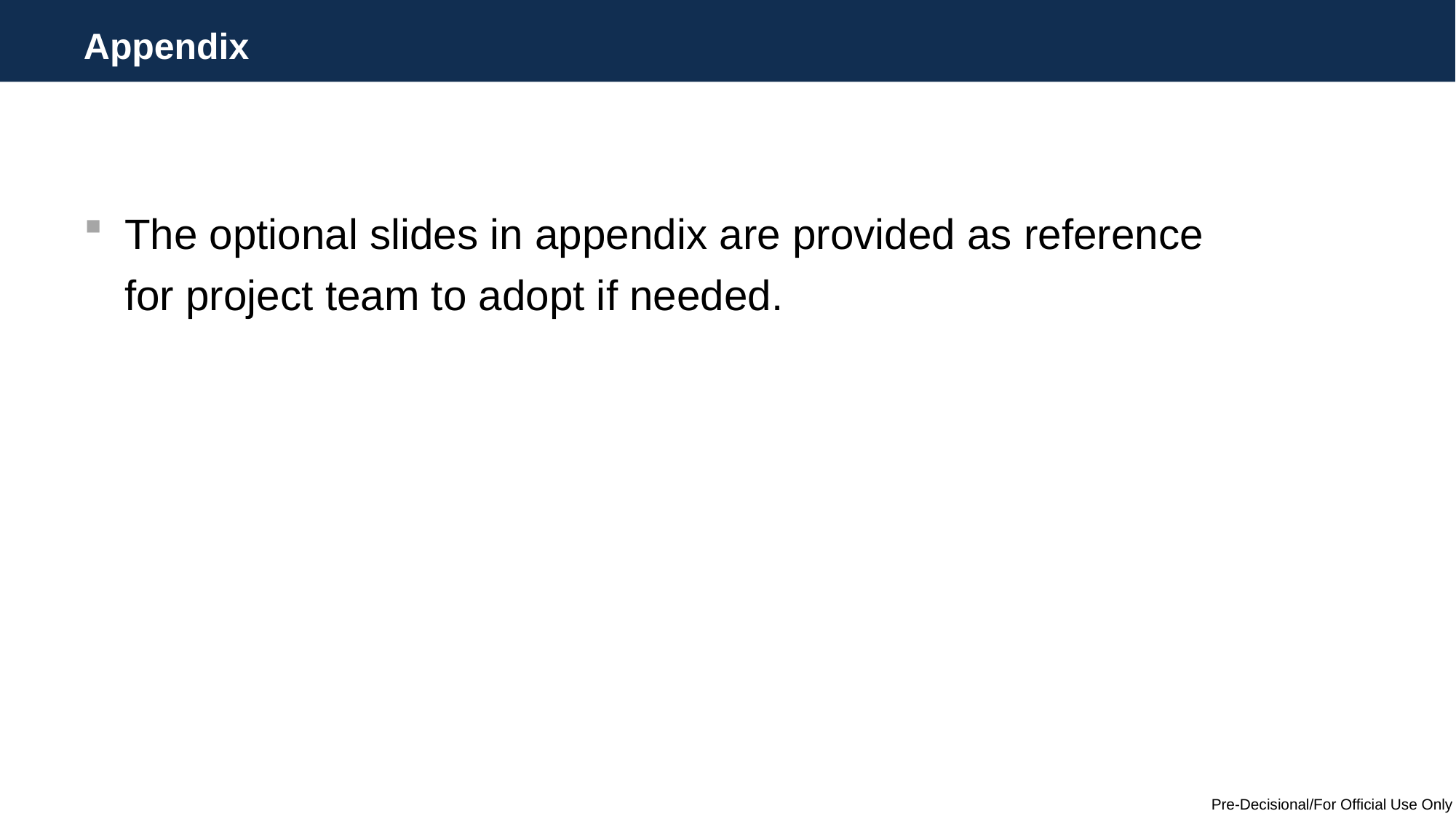

# Appendix
The optional slides in appendix are provided as reference for project team to adopt if needed.